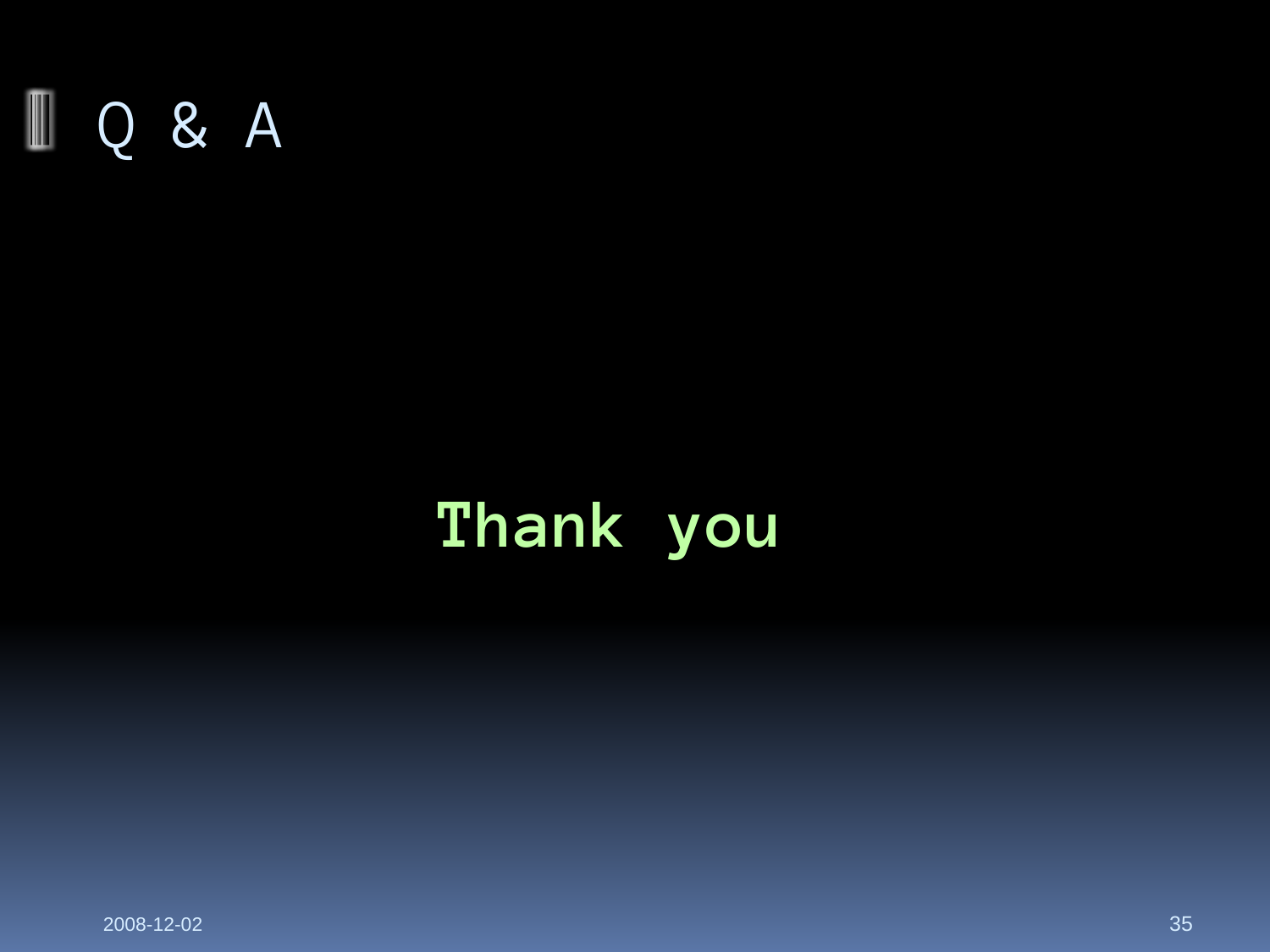

# Q & A

Thank you
2008-12-02
35